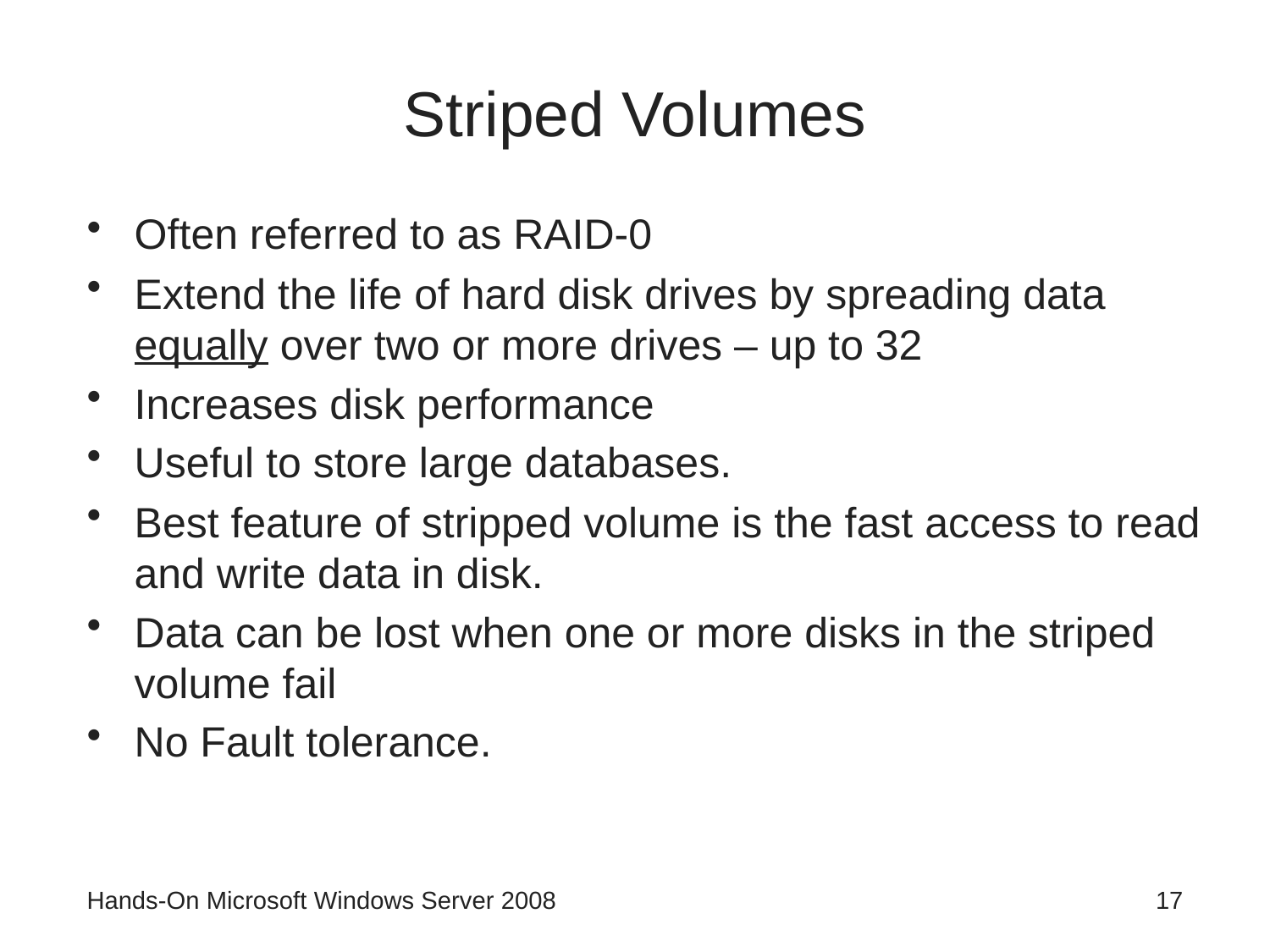

# Striped Volumes
Often referred to as RAID-0
Extend the life of hard disk drives by spreading data equally over two or more drives – up to 32
Increases disk performance
Useful to store large databases.
Best feature of stripped volume is the fast access to read and write data in disk.
Data can be lost when one or more disks in the striped volume fail
No Fault tolerance.

Hands-On Microsoft Windows Server 2008
17